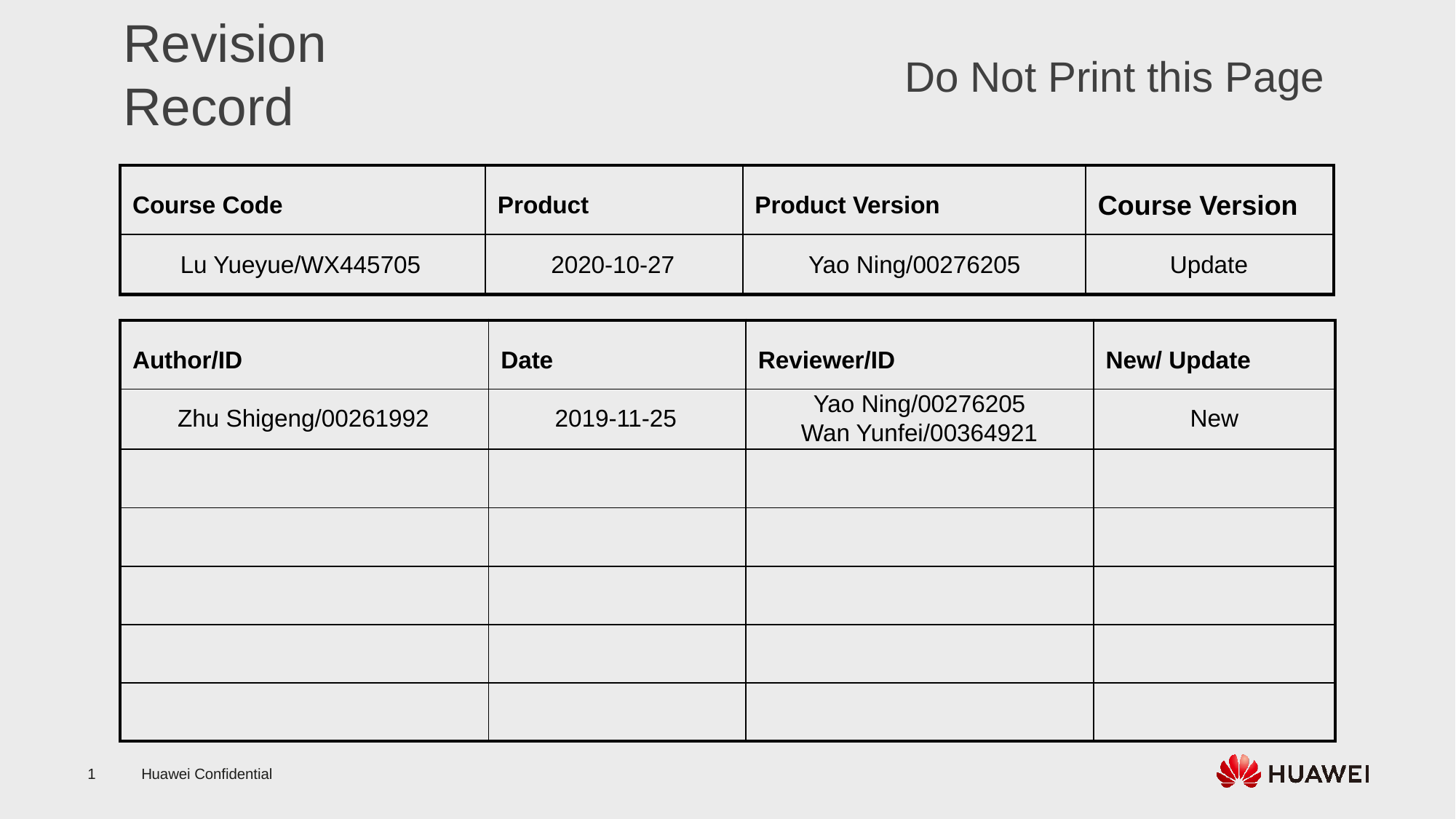

Lu Yueyue/WX445705
2020-10-27
Yao Ning/00276205
Update
Zhu Shigeng/00261992
2019-11-25
Yao Ning/00276205
Wan Yunfei/00364921
New